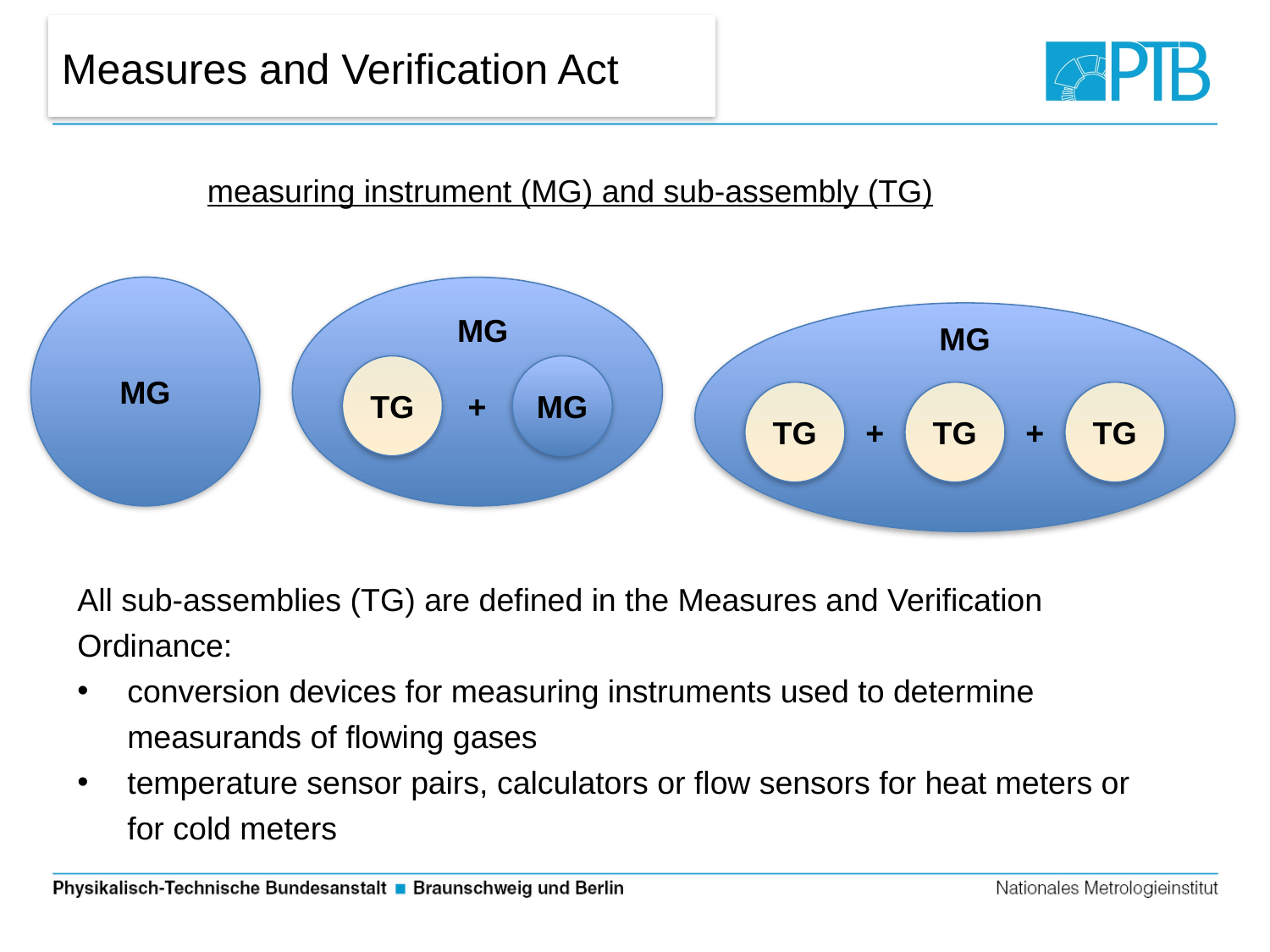

Measures and Verification Act
measuring instrument (MG) and sub-assembly (TG)

MG

MG

TG

MG
+

MG

TG

TG

TG
+
+
All sub-assemblies (TG) are defined in the Measures and Verification Ordinance:
conversion devices for measuring instruments used to determine measurands of flowing gases
temperature sensor pairs, calculators or flow sensors for heat meters or for cold meters